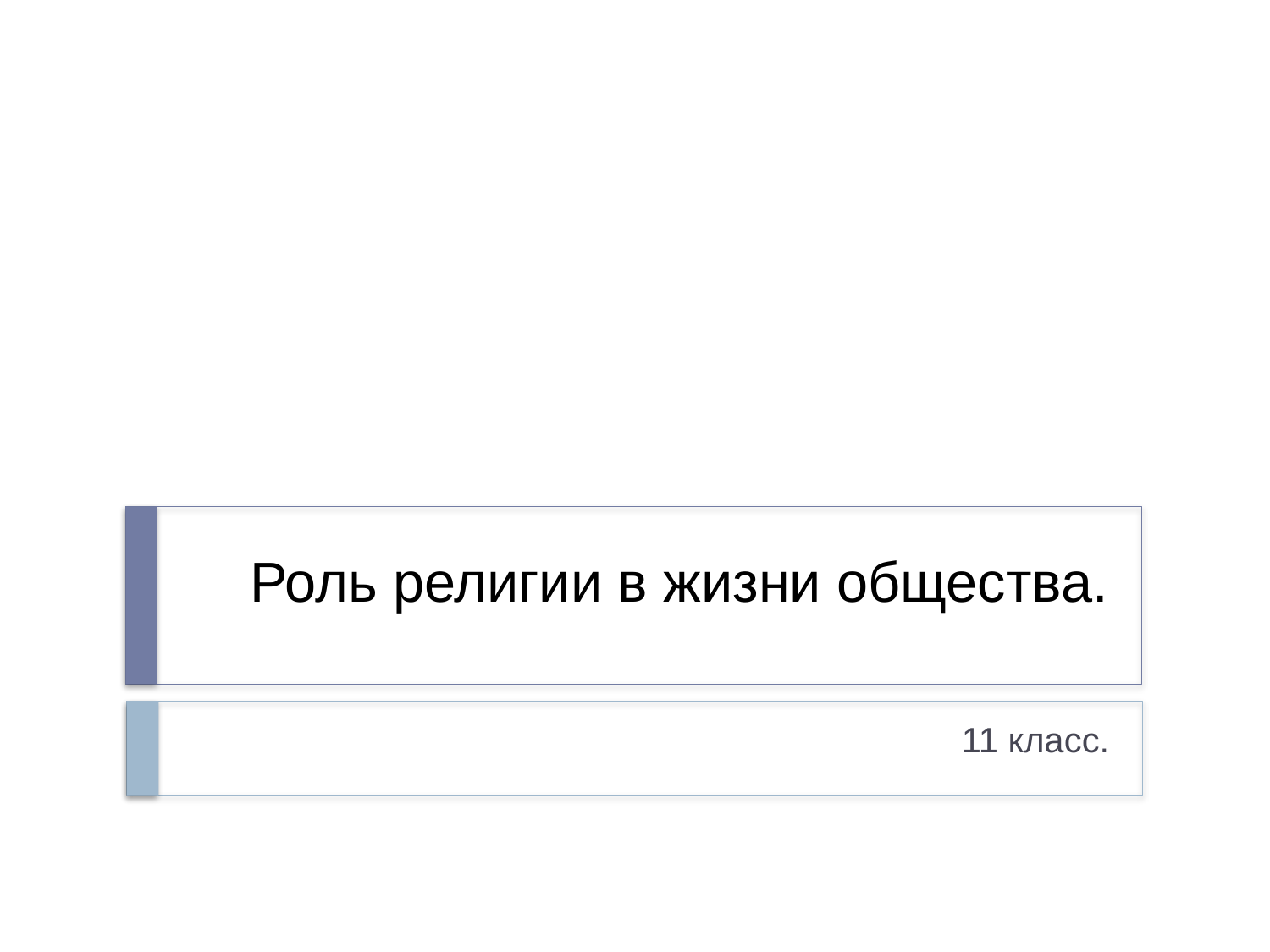

# Роль религии в жизни общества.
11 класс.